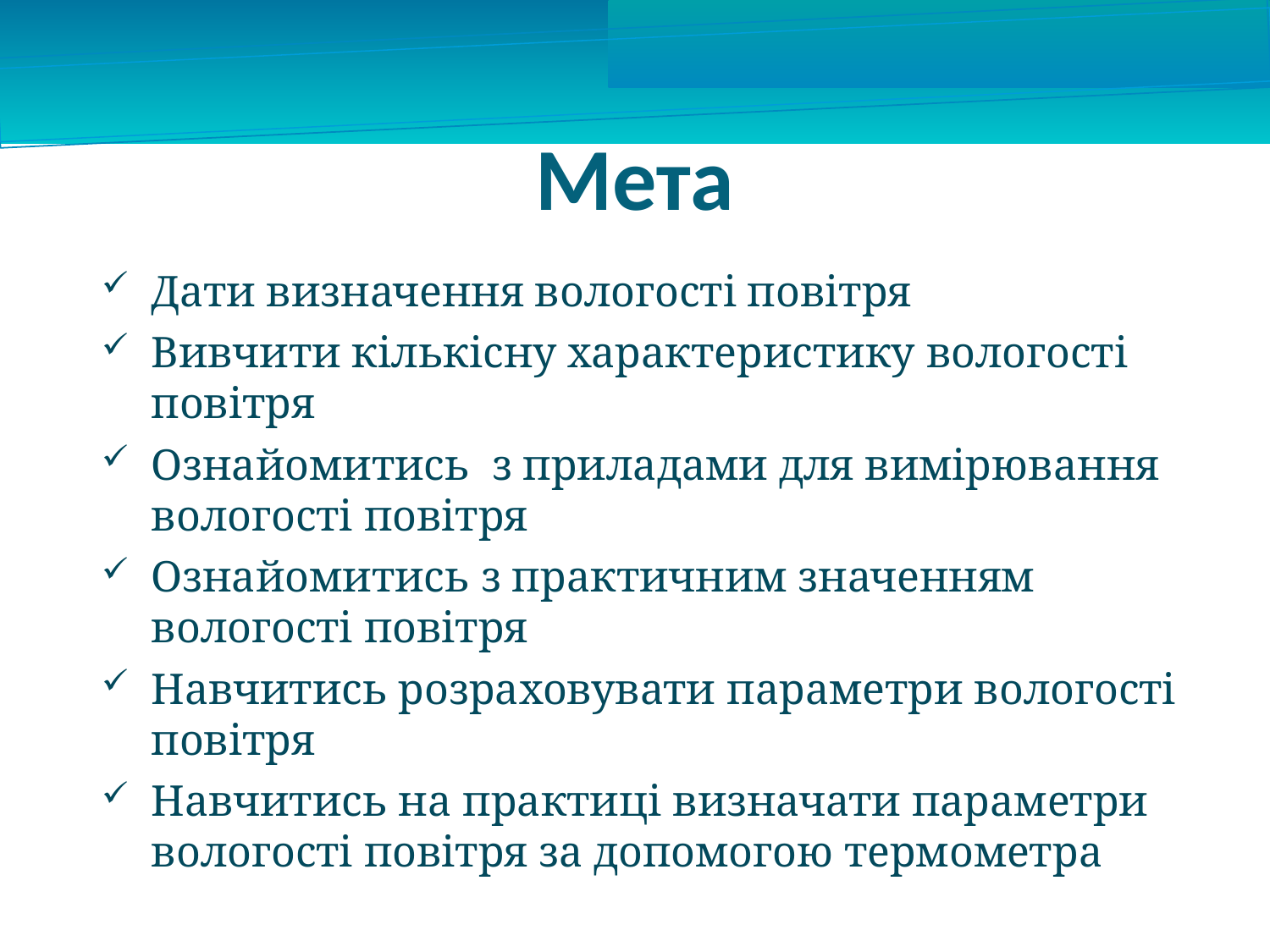

Мета
Дати визначення вологості повітря
Вивчити кількісну характеристику вологості повітря
Ознайомитись  з приладами для вимірювання вологості повітря
Ознайомитись з практичним значенням вологості повітря
Навчитись розраховувати параметри вологості повітря
Навчитись на практиці визначати параметри вологості повітря за допомогою термометра